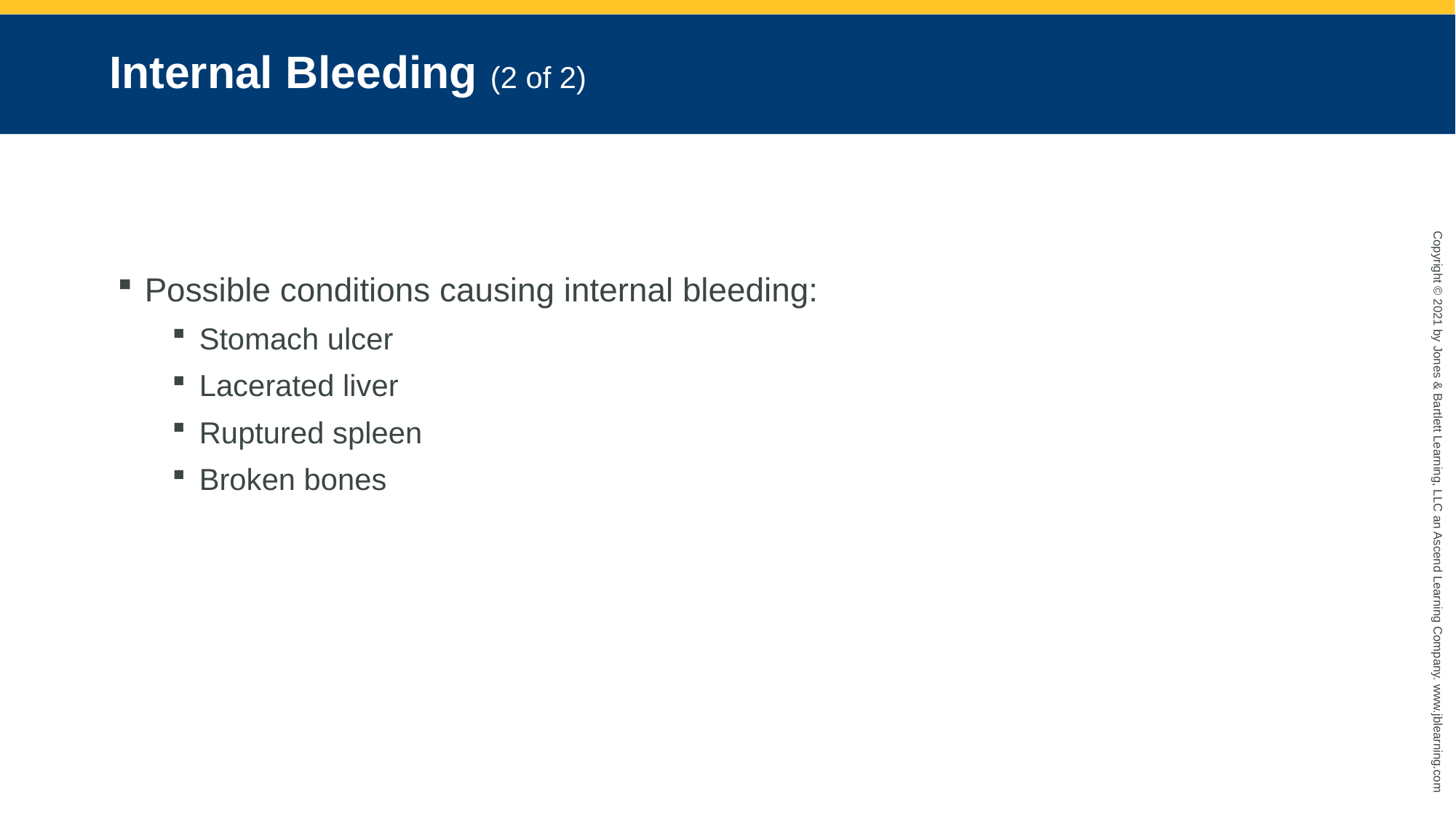

# Internal Bleeding (2 of 2)
Possible conditions causing internal bleeding:
Stomach ulcer
Lacerated liver
Ruptured spleen
Broken bones